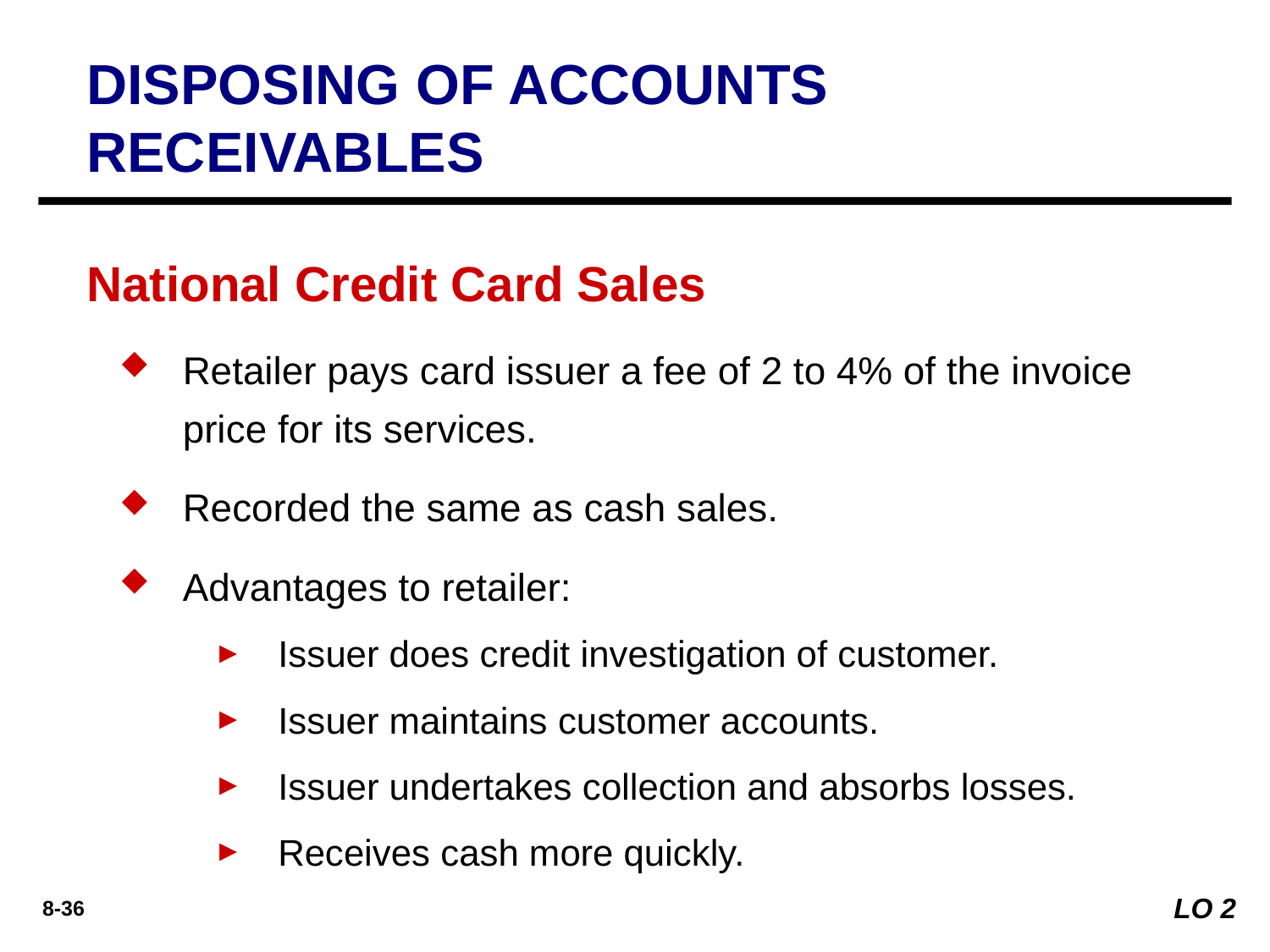

DISPOSING OF ACCOUNTS RECEIVABLES

National Credit Card Sales
Retailer pays card issuer a fee of 2 to 4% of the invoice price for its services.
Recorded the same as cash sales.
Advantages to retailer:
Issuer does credit investigation of customer.
Issuer maintains customer accounts.
Issuer undertakes collection and absorbs losses.
Receives cash more quickly.
LO 2